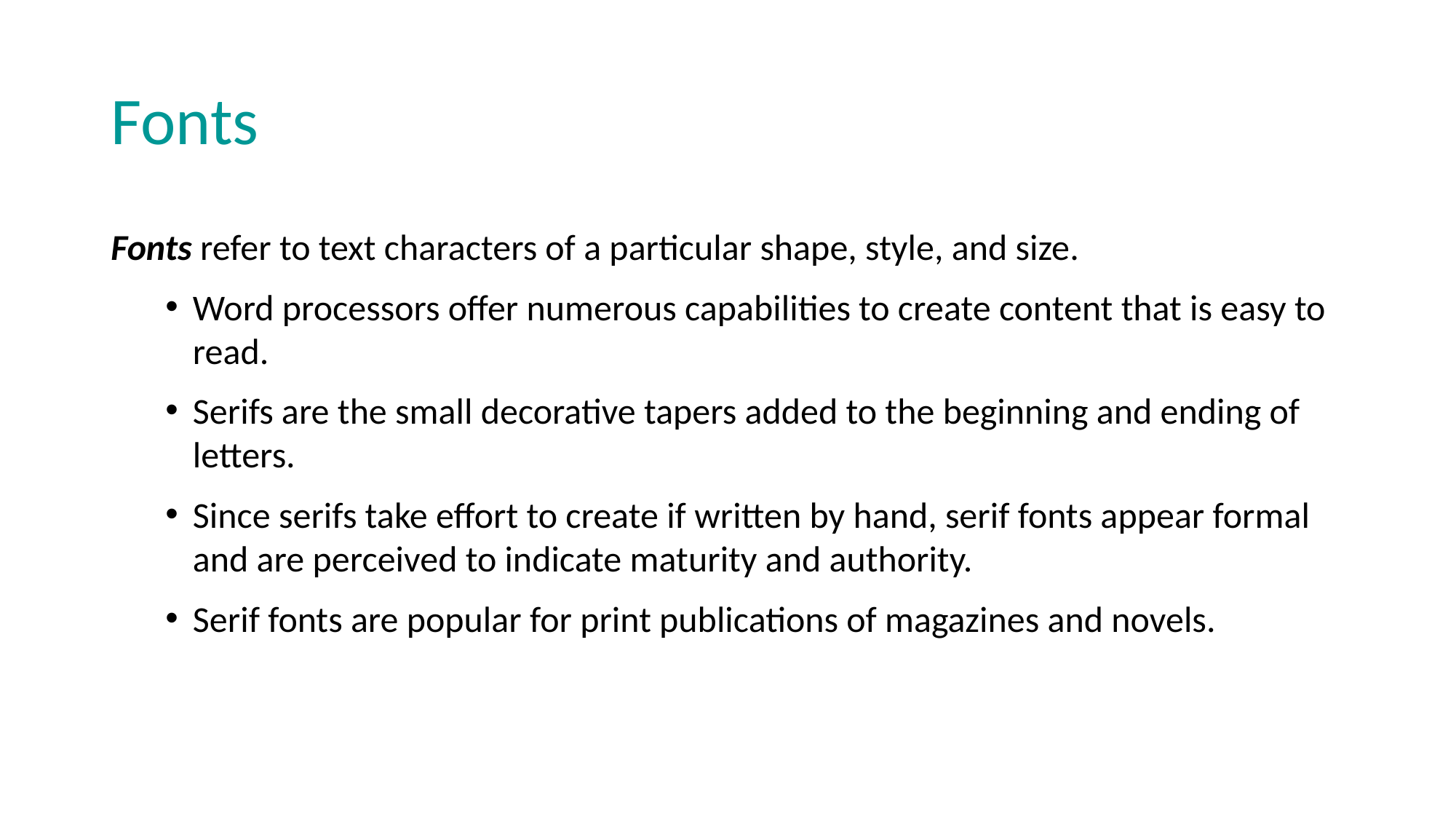

# Fonts
Fonts refer to text characters of a particular shape, style, and size.
Word processors offer numerous capabilities to create content that is easy to read.
Serifs are the small decorative tapers added to the beginning and ending of letters.
Since serifs take effort to create if written by hand, serif fonts appear formal and are perceived to indicate maturity and authority.
Serif fonts are popular for print publications of magazines and novels.